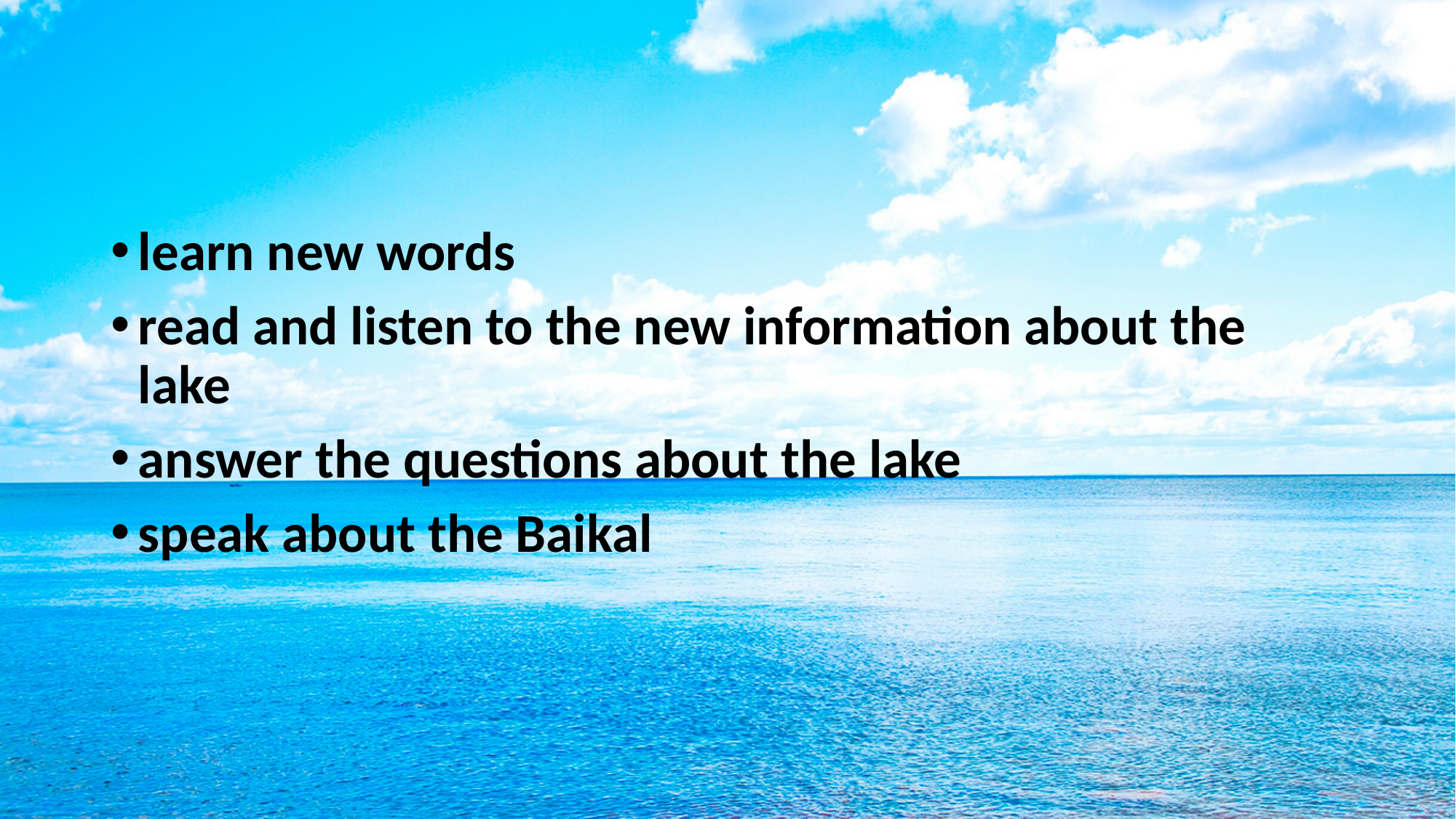

learn new words
read and listen to the new information about the lake
answer the questions about the lake
speak about the Baikal